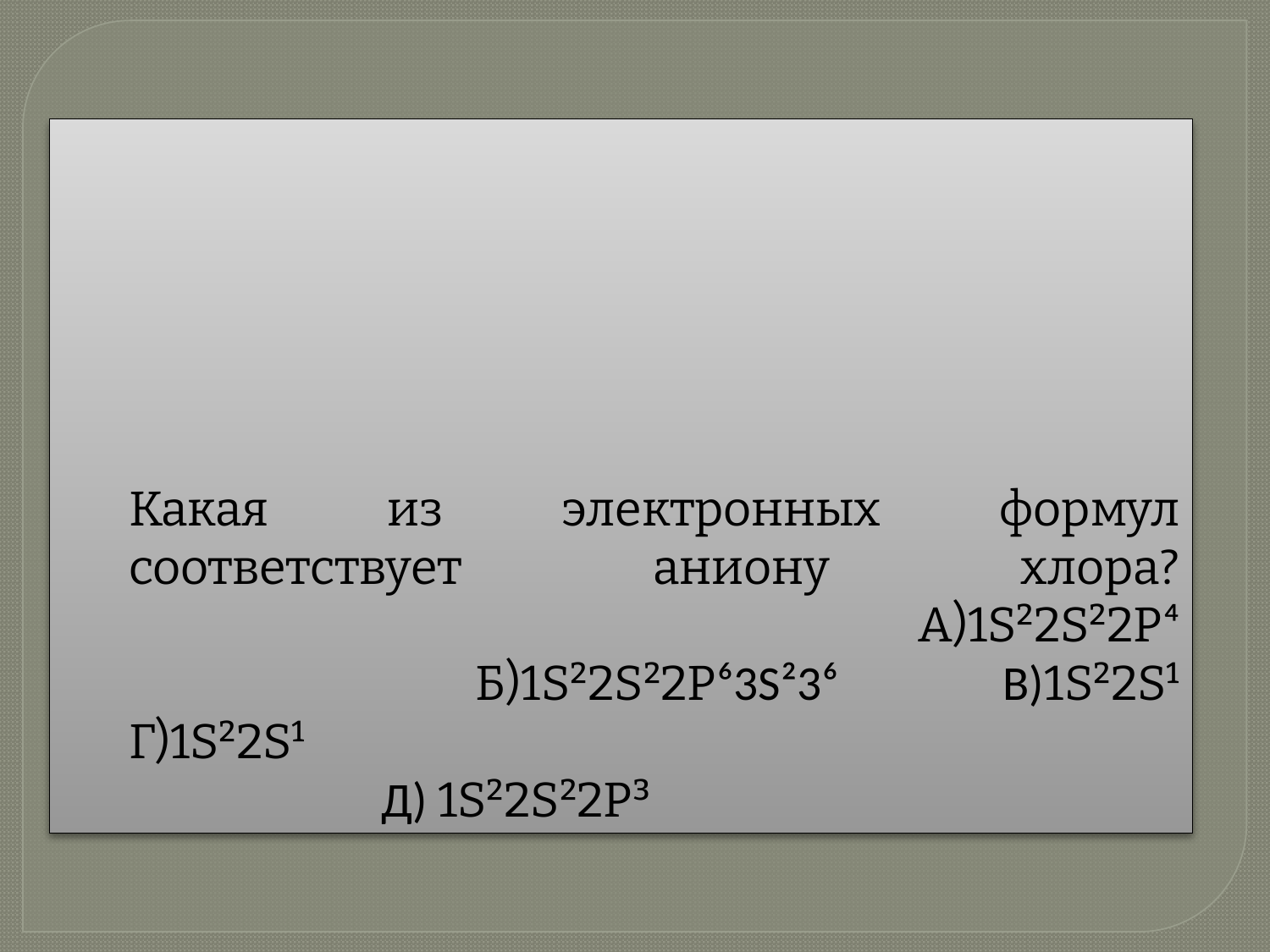

# Какая из электронных формул соответствует аниону хлора? А)1S²2S²2P⁴ Б)1S²2S²2P⁶3S²3⁶          В)1S²2S¹ Г)1S²2S¹ Д) 1S²2S²2P³